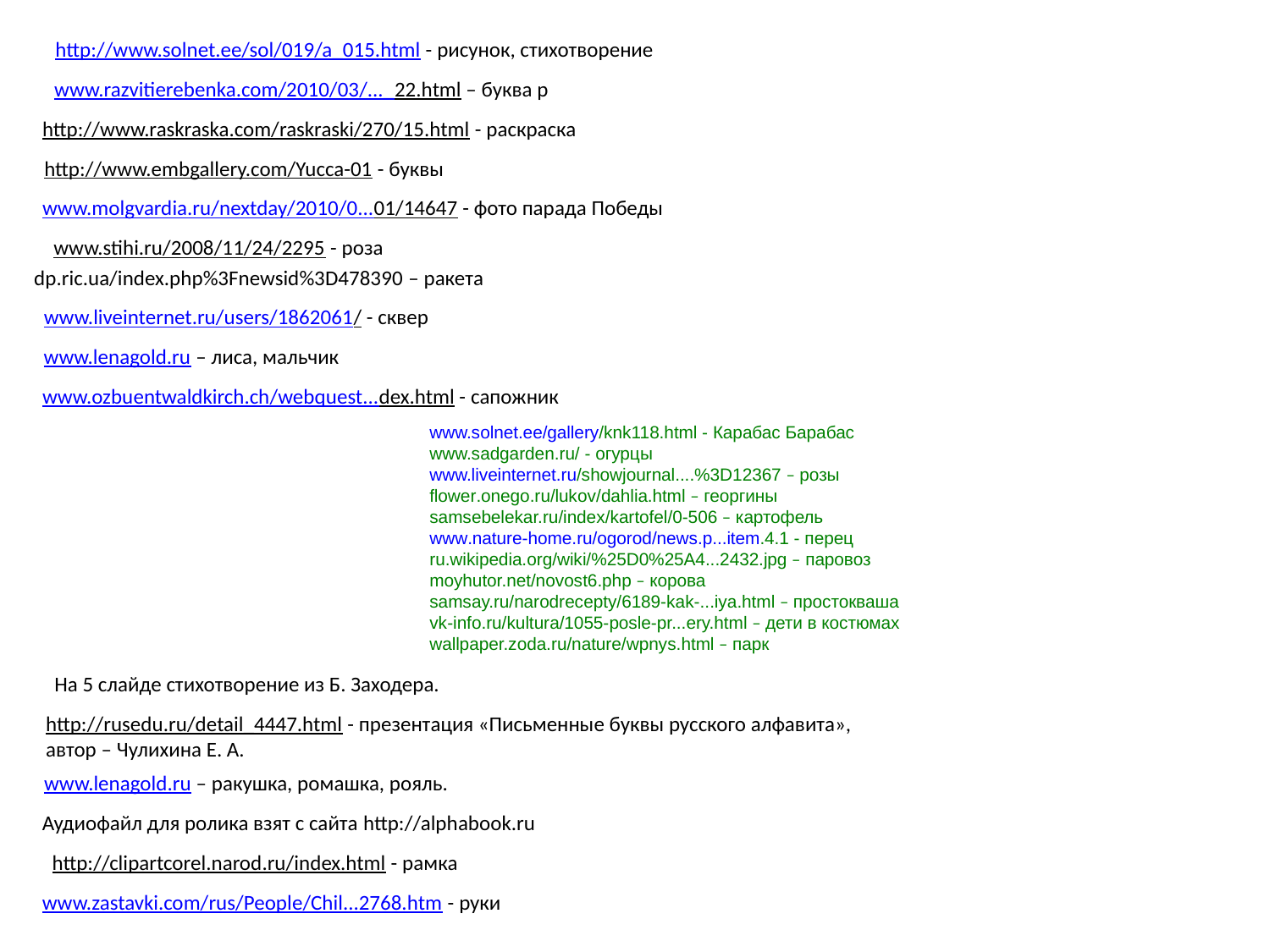

http://www.solnet.ee/sol/019/a_015.html - рисунок, стихотворение
www.razvitierebenka.com/2010/03/..._22.html – буква р
http://www.raskraska.com/raskraski/270/15.html - раскраска
http://www.embgallery.com/Yucca-01 - буквы
www.molgvardia.ru/nextday/2010/0...01/14647 - фото парада Победы
www.stihi.ru/2008/11/24/2295 - роза
dp.ric.ua/index.php%3Fnewsid%3D478390 – ракета

www.liveinternet.ru/users/1862061/ - сквер
www.lenagold.ru – лиса, мальчик
www.ozbuentwaldkirch.ch/webquest...dex.html - сапожник
www.solnet.ee/gallery/knk118.html - Карабас Барабас
www.sadgarden.ru/ - огурцы
www.liveinternet.ru/showjournal....%3D12367 – розы
flower.onego.ru/lukov/dahlia.html – георгины
samsebelekar.ru/index/kartofel/0-506 – картофель
www.nature-home.ru/ogorod/news.p...item.4.1 - перец
ru.wikipedia.org/wiki/%25D0%25A4...2432.jpg – паровоз
moyhutor.net/novost6.php – корова
samsay.ru/narodrecepty/6189-kak-...iya.html – простокваша
vk-info.ru/kultura/1055-posle-pr...ery.html – дети в костюмах
wallpaper.zoda.ru/nature/wpnys.html – парк
На 5 слайде стихотворение из Б. Заходера.
http://rusedu.ru/detail_4447.html - презентация «Письменные буквы русского алфавита»,
автор – Чулихина Е. А.
www.lenagold.ru – ракушка, ромашка, рояль.
Аудиофайл для ролика взят с сайта http://alphabook.ru
http://clipartcorel.narod.ru/index.html - рамка
www.zastavki.com/rus/People/Chil...2768.htm - руки